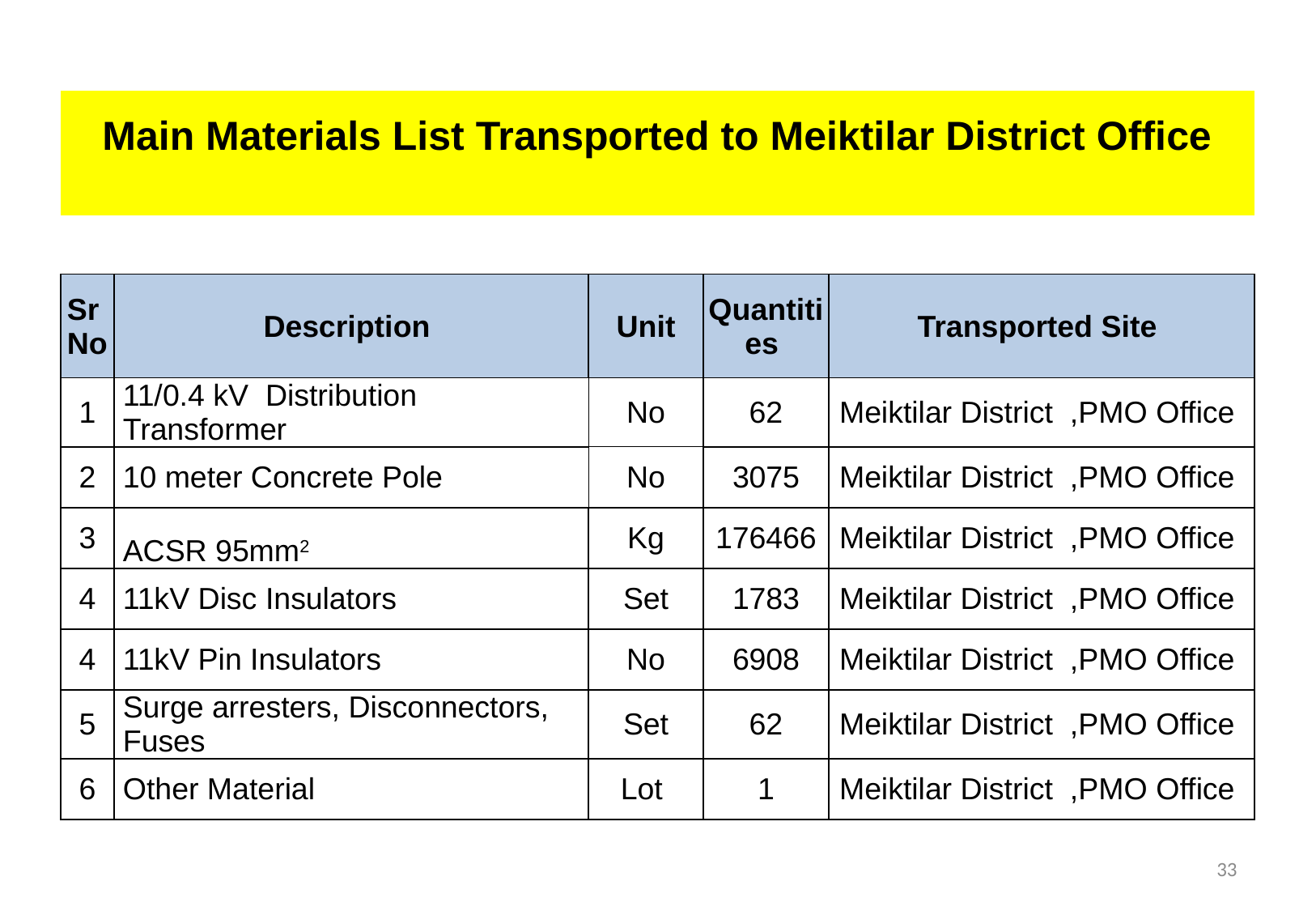

| Main Materials List Transported to Meiktilar District Office |  |  |  |  |
| --- | --- | --- | --- | --- |
|  |  |  |  |  |
| Sr No | Description | Unit | Quantities | Transported Site |
| 1 | 11/0.4 kV Distribution Transformer | No | 62 | Meiktilar District ,PMO Office |
| 2 | 10 meter Concrete Pole | No | 3075 | Meiktilar District ,PMO Office |
| 3 | ACSR 95mm2 | Kg | 176466 | Meiktilar District ,PMO Office |
| 4 | 11kV Disc Insulators | Set | 1783 | Meiktilar District ,PMO Office |
| 4 | 11kV Pin Insulators | No | 6908 | Meiktilar District ,PMO Office |
| 5 | Surge arresters, Disconnectors, Fuses | Set | 62 | Meiktilar District ,PMO Office |
| 6 | Other Material | Lot | 1 | Meiktilar District ,PMO Office |
33